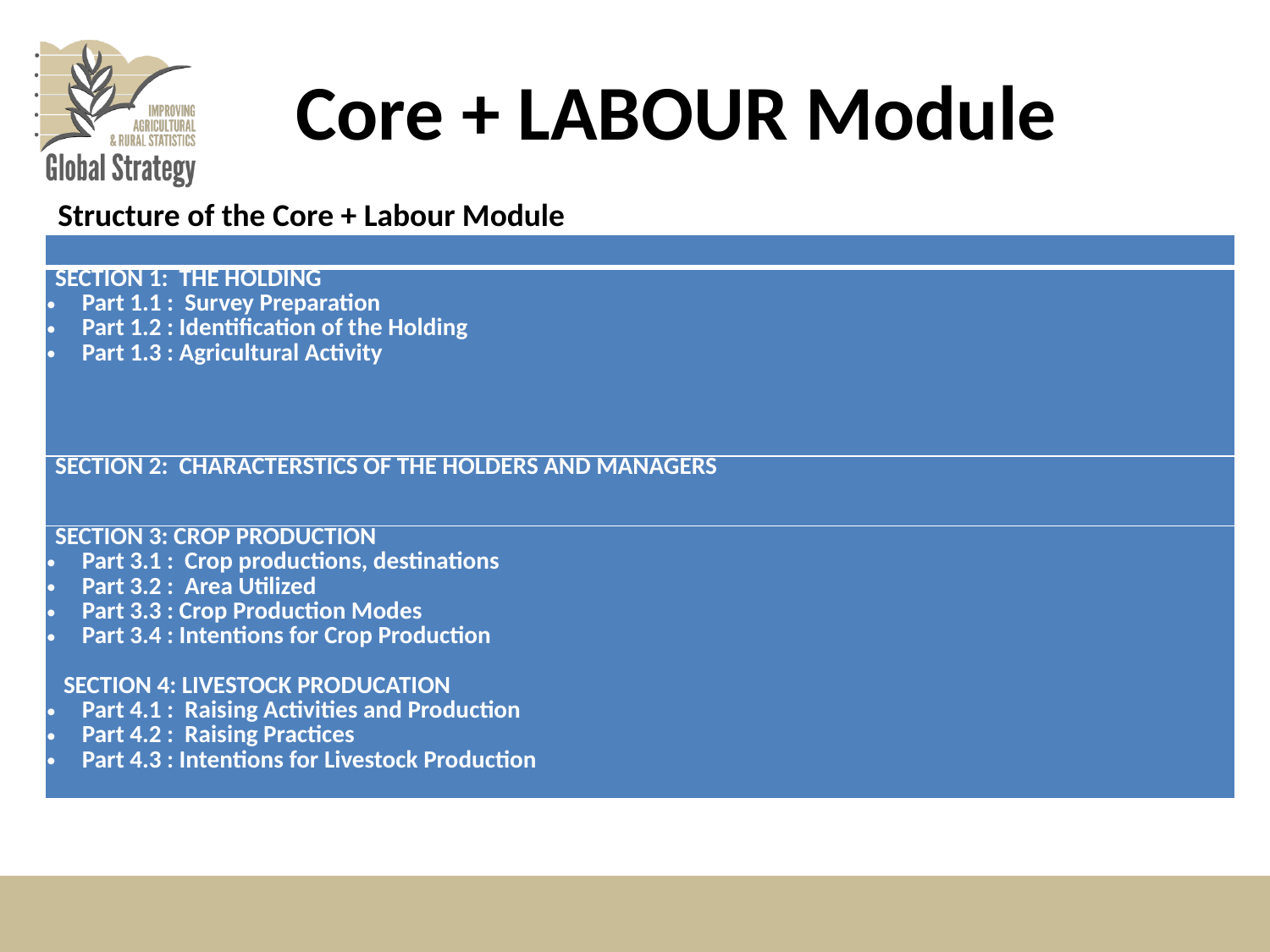

# Core + LABOUR Module
Structure of the Core + Labour Module
|  |
| --- |
| SECTION 1: THE HOLDING Part 1.1 : Survey Preparation Part 1.2 : Identification of the Holding Part 1.3 : Agricultural Activity |
| SECTION 2: CHARACTERSTICS OF THE HOLDERS AND MANAGERS |
| SECTION 3: CROP PRODUCTION Part 3.1 : Crop productions, destinations Part 3.2 : Area Utilized Part 3.3 : Crop Production Modes Part 3.4 : Intentions for Crop Production SECTION 4: LIVESTOCK PRODUCATION Part 4.1 : Raising Activities and Production Part 4.2 : Raising Practices Part 4.3 : Intentions for Livestock Production |